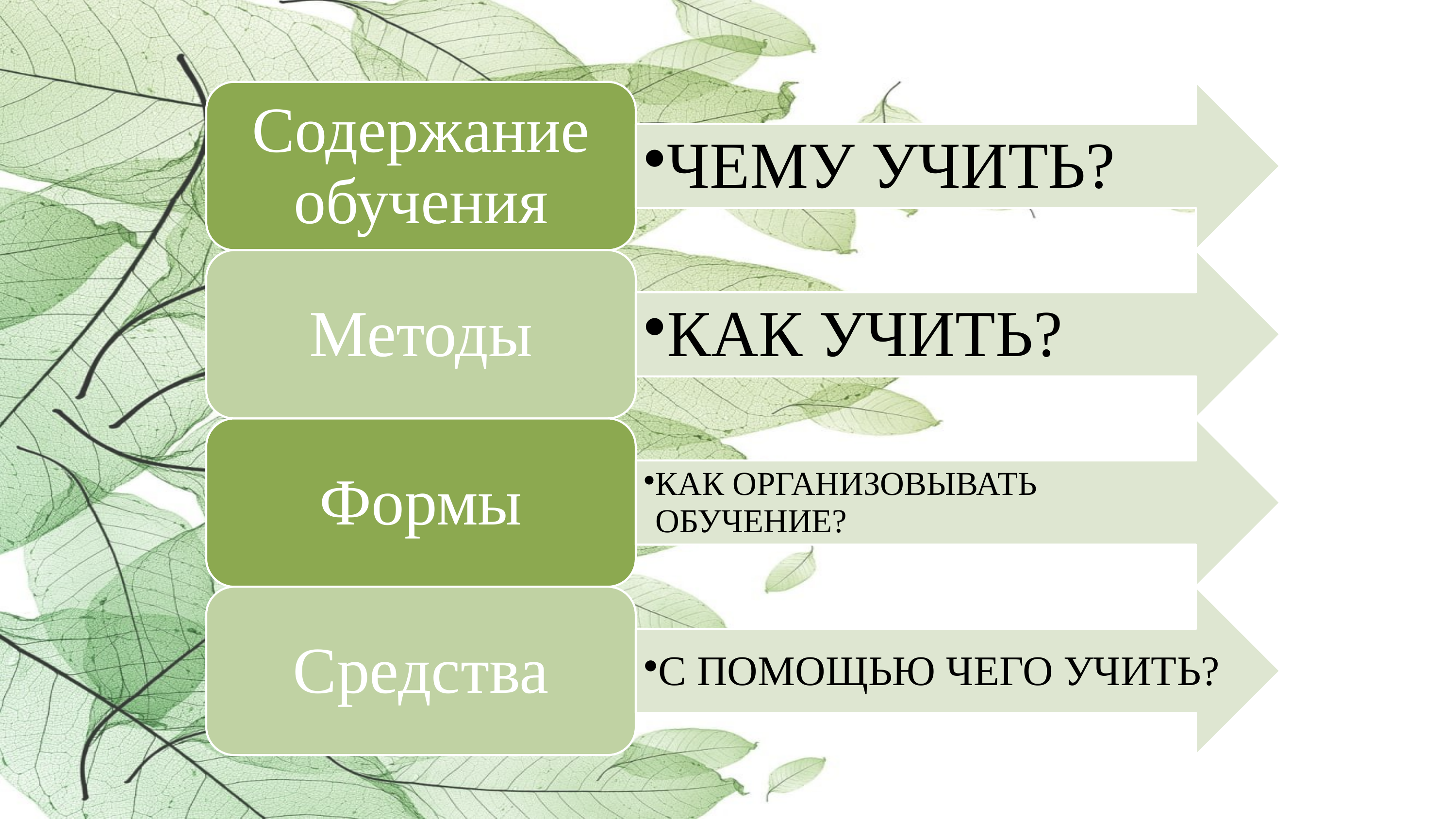

ЧЕМУ УЧИТЬ?
Методы
КАК УЧИТЬ?
Формы
Средства
КАК ОРГАНИЗОВЫВАТЬ ОБУЧЕНИЕ?
С ПОМОЩЬЮ ЧЕГО УЧИТЬ?